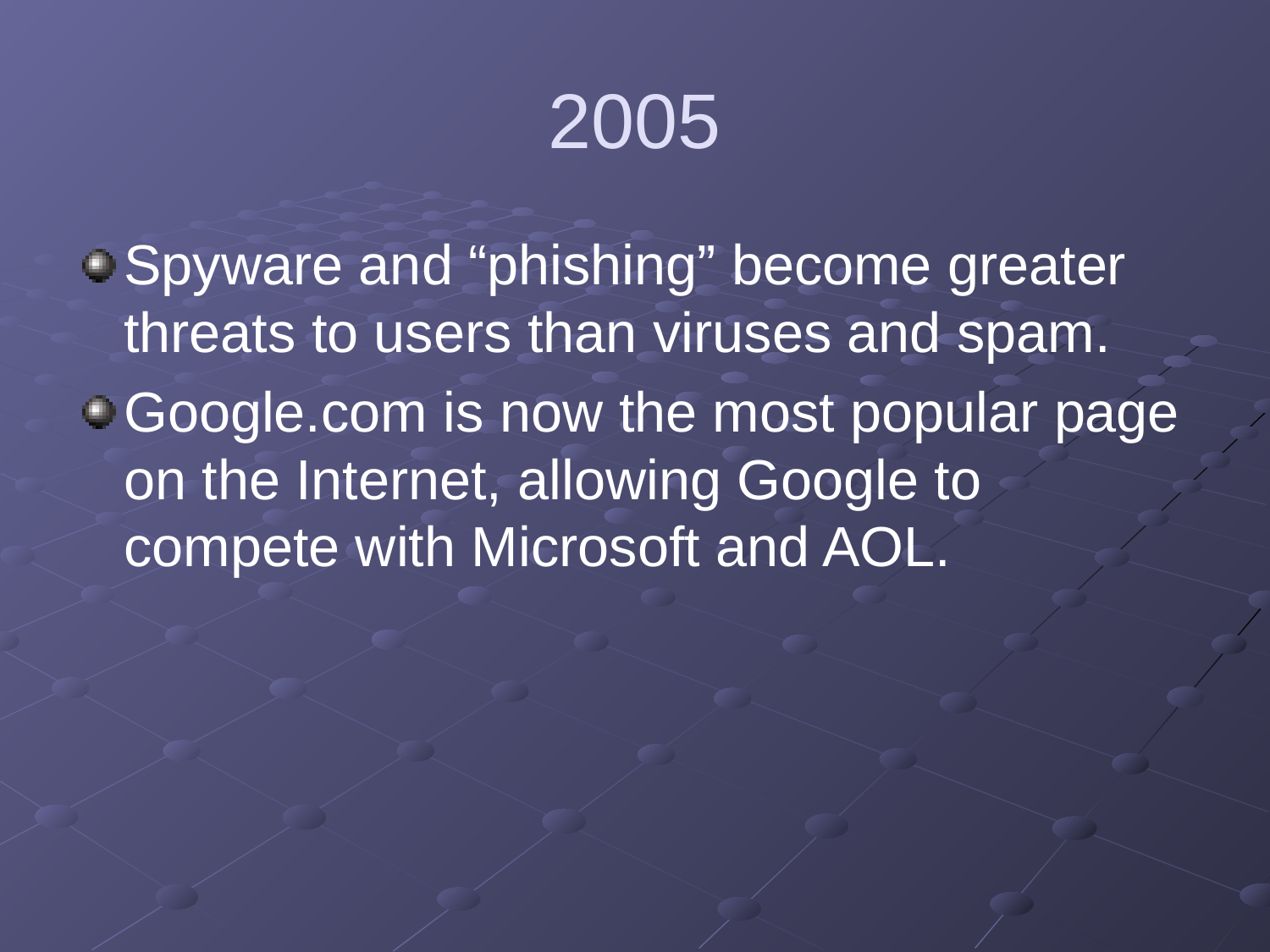

# 2005
Spyware and “phishing” become greater threats to users than viruses and spam.
Google.com is now the most popular page on the Internet, allowing Google to compete with Microsoft and AOL.